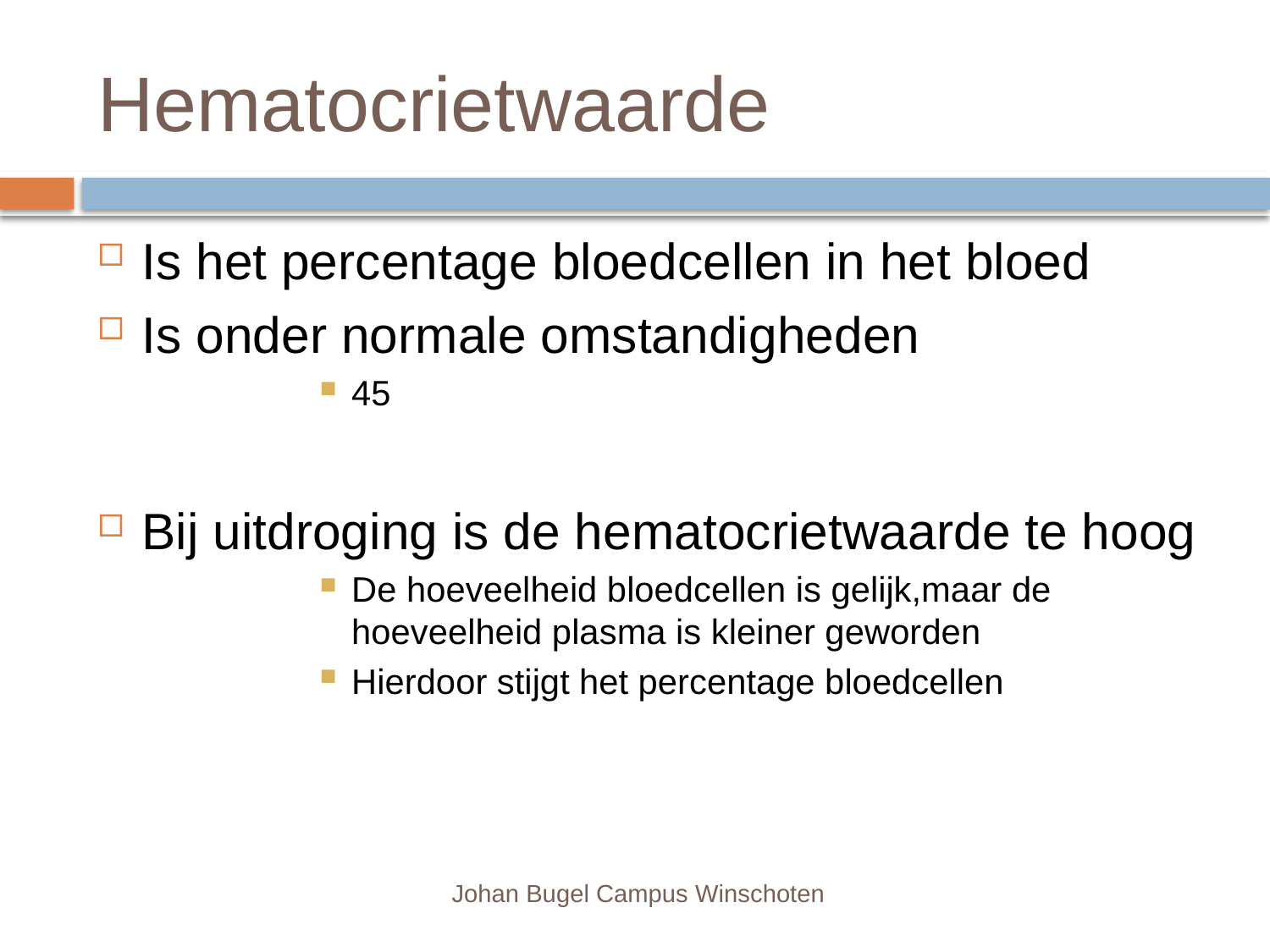

# Hematocrietwaarde
Is het percentage bloedcellen in het bloed
Is onder normale omstandigheden
45

Bij uitdroging is de hematocrietwaarde te hoog
De hoeveelheid bloedcellen is gelijk,maar de hoeveelheid plasma is kleiner geworden
Hierdoor stijgt het percentage bloedcellen
Johan Bugel Campus Winschoten